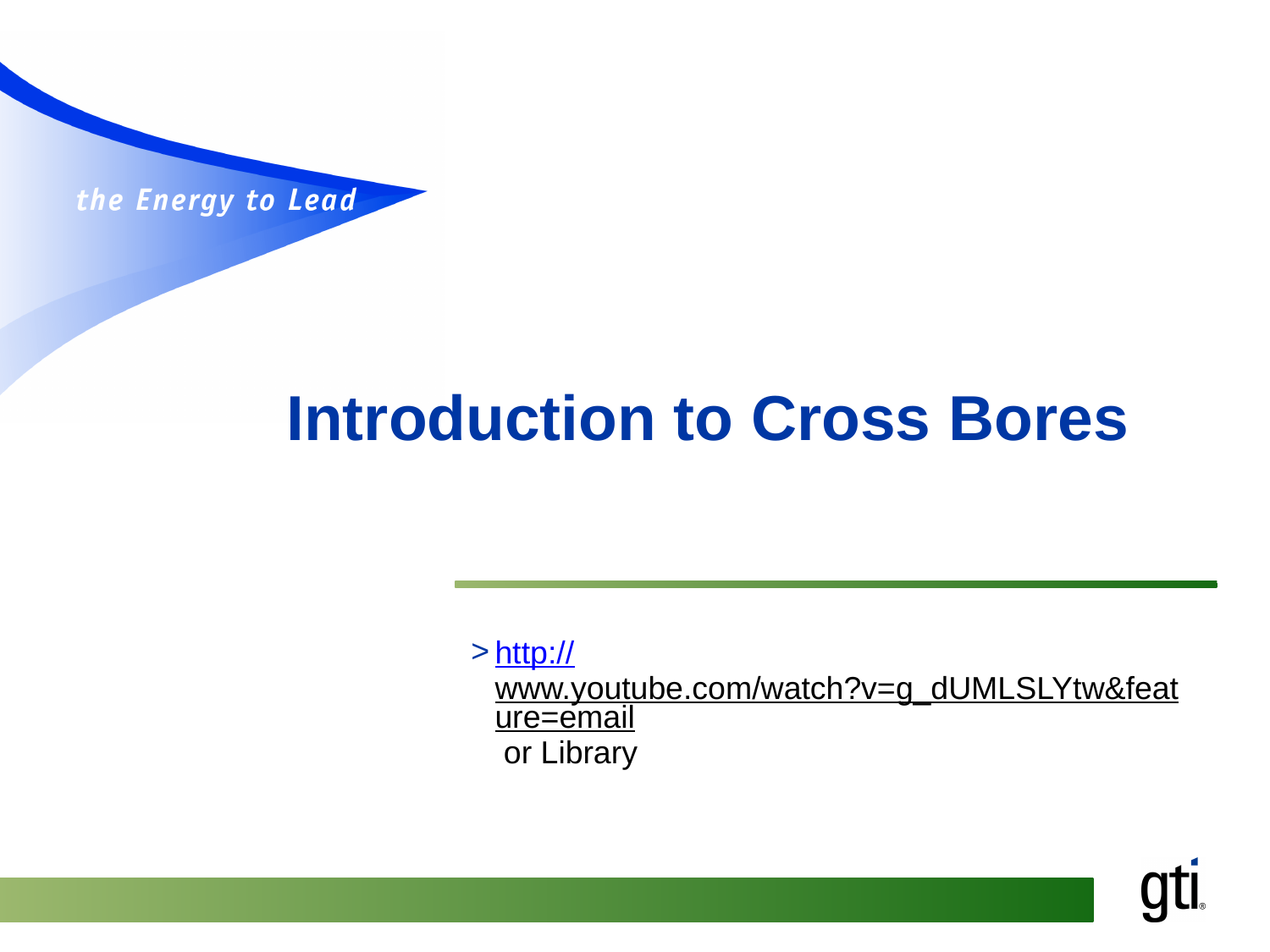

# Introduction to Cross Bores
http://www.youtube.com/watch?v=g_dUMLSLYtw&feature=email or Library